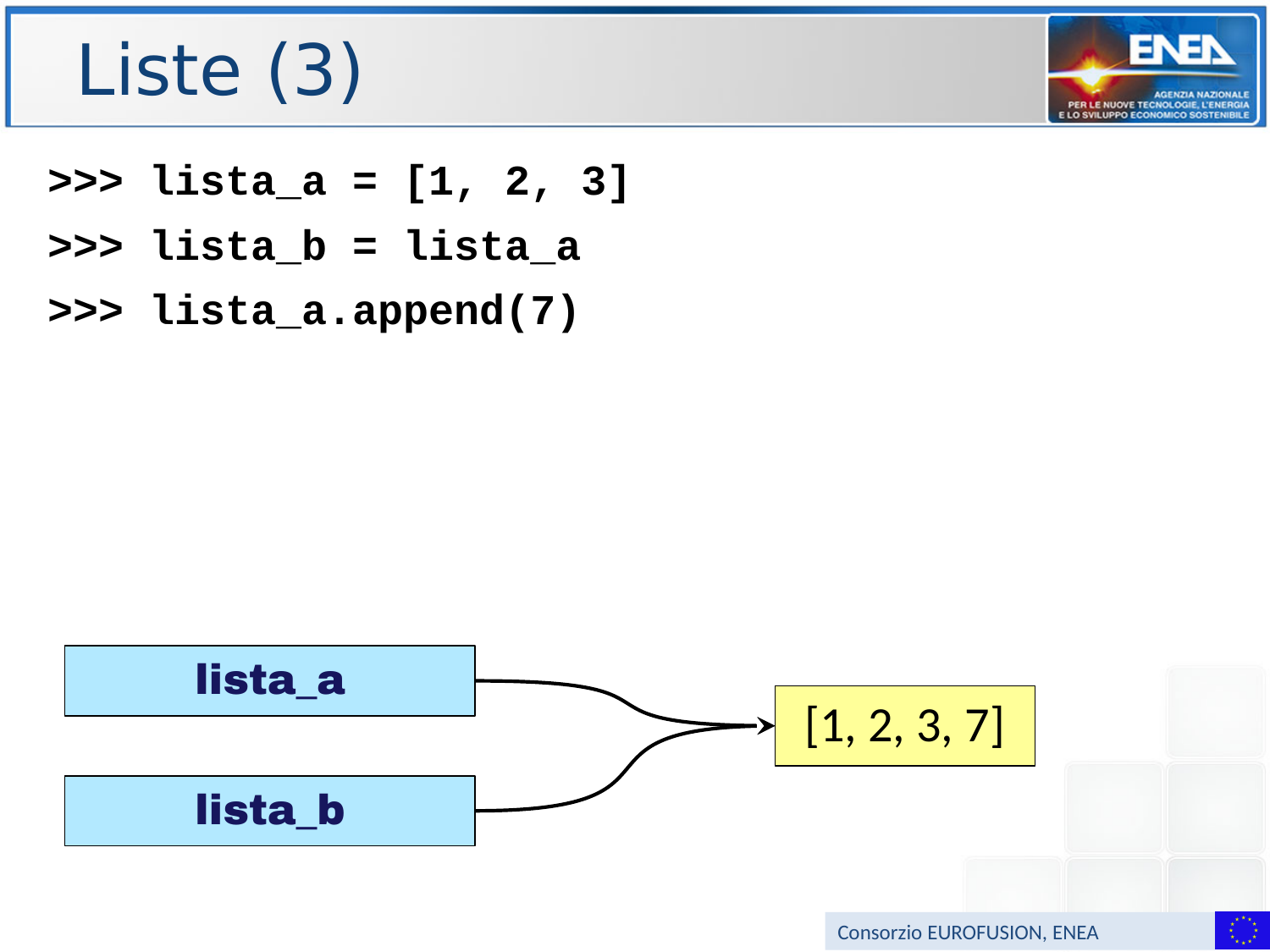

# Liste (3)
>>> lista_a = [1, 2, 3]
>>> lista_b = lista_a
>>> lista_a.append(7)
lista_a
[1, 2, 3, 7]
lista_b